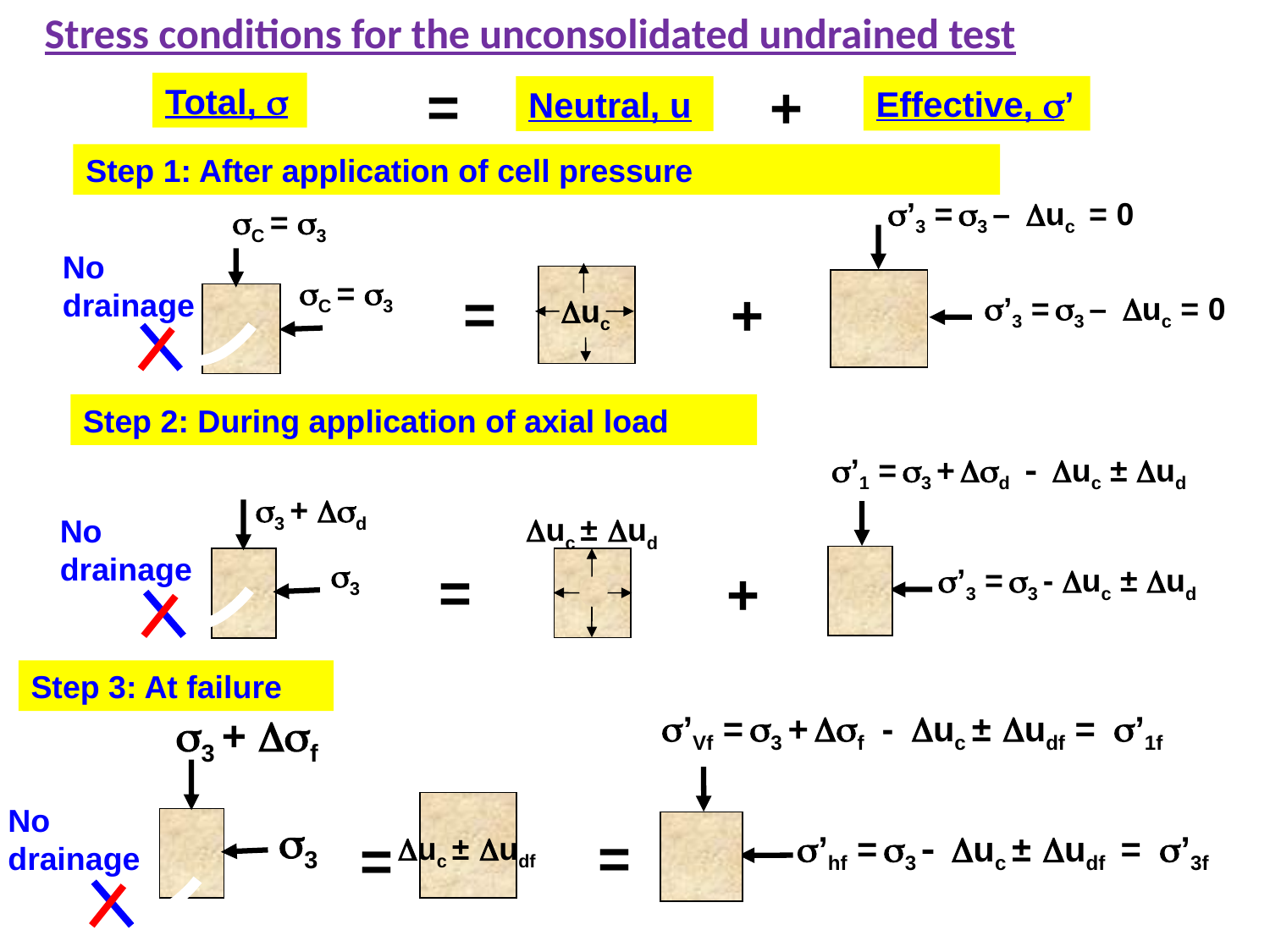

Stress conditions for the unconsolidated undrained test
=
+
Total, σ
Effective, σ’
Neutral, u
Step 1: After application of cell pressure
σ’3 = σ3 – Δuc  = 0

σ’3 = σ3 – Δuc = 0

σC = σ3

σC = σ3

No drainage

Δuc

=
+
Step 2: During application of axial load
σ’1 = σ3 + Δσd − Δuc ± Δud

σ’3 = σ3 - Δuc ± Δud

σ3 + Δσd

σ3

Δuc ±  Δud
No drainage

=
+
Step 3: At failure
σ’Vf = σ3 + Δσf - Δuc ±  Δudf = σ’1f

σ’hf = σ3 − Δuc ±  Δudf  = σ’3f

σ3 + Δσf

σ3

No drainage

=
=
Δuc ±  Δudf